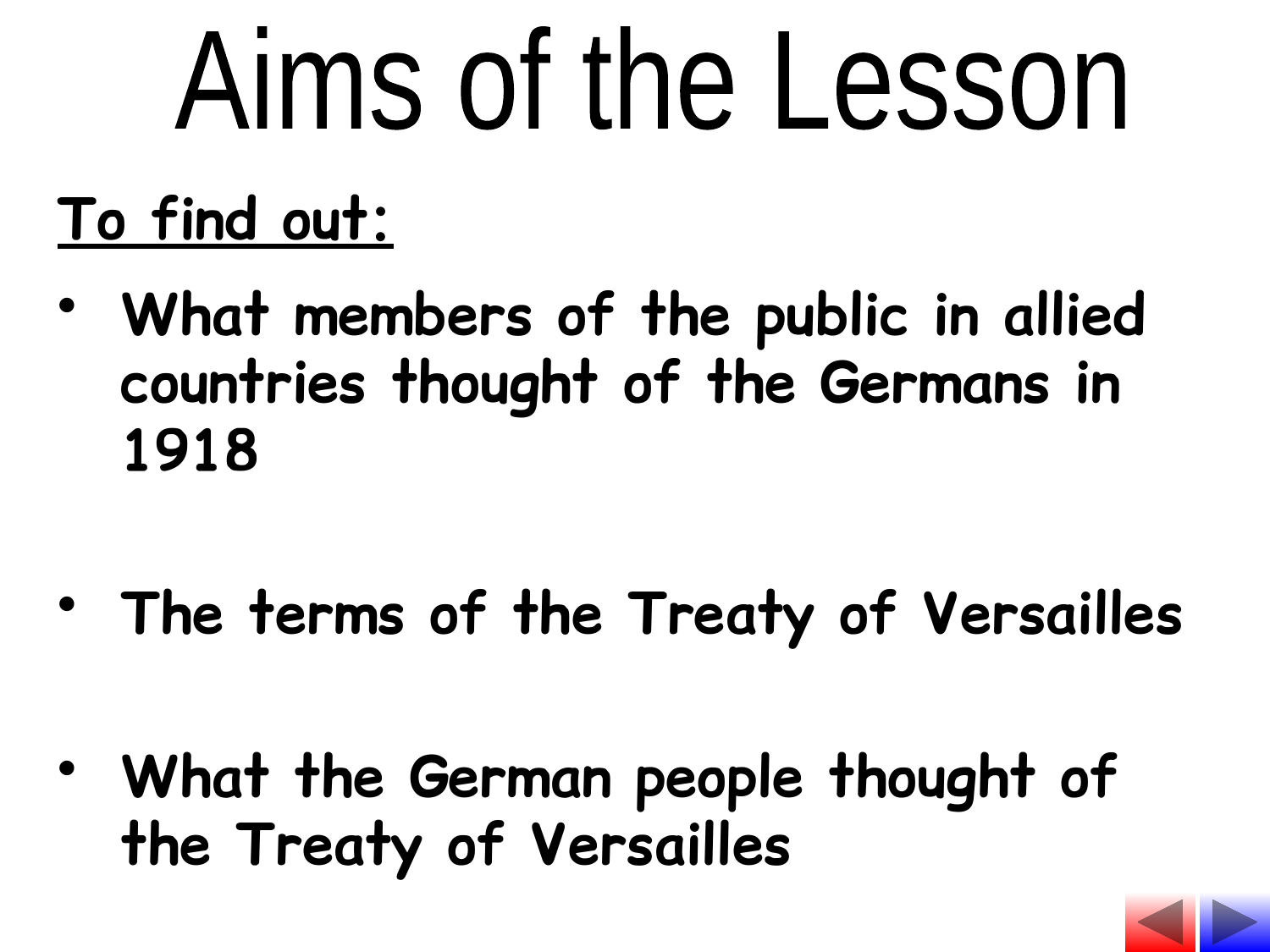

Aims of the Lesson
To find out:
What members of the public in allied countries thought of the Germans in  1918
The terms of the Treaty of Versailles
What the German people thought of the Treaty of Versailles